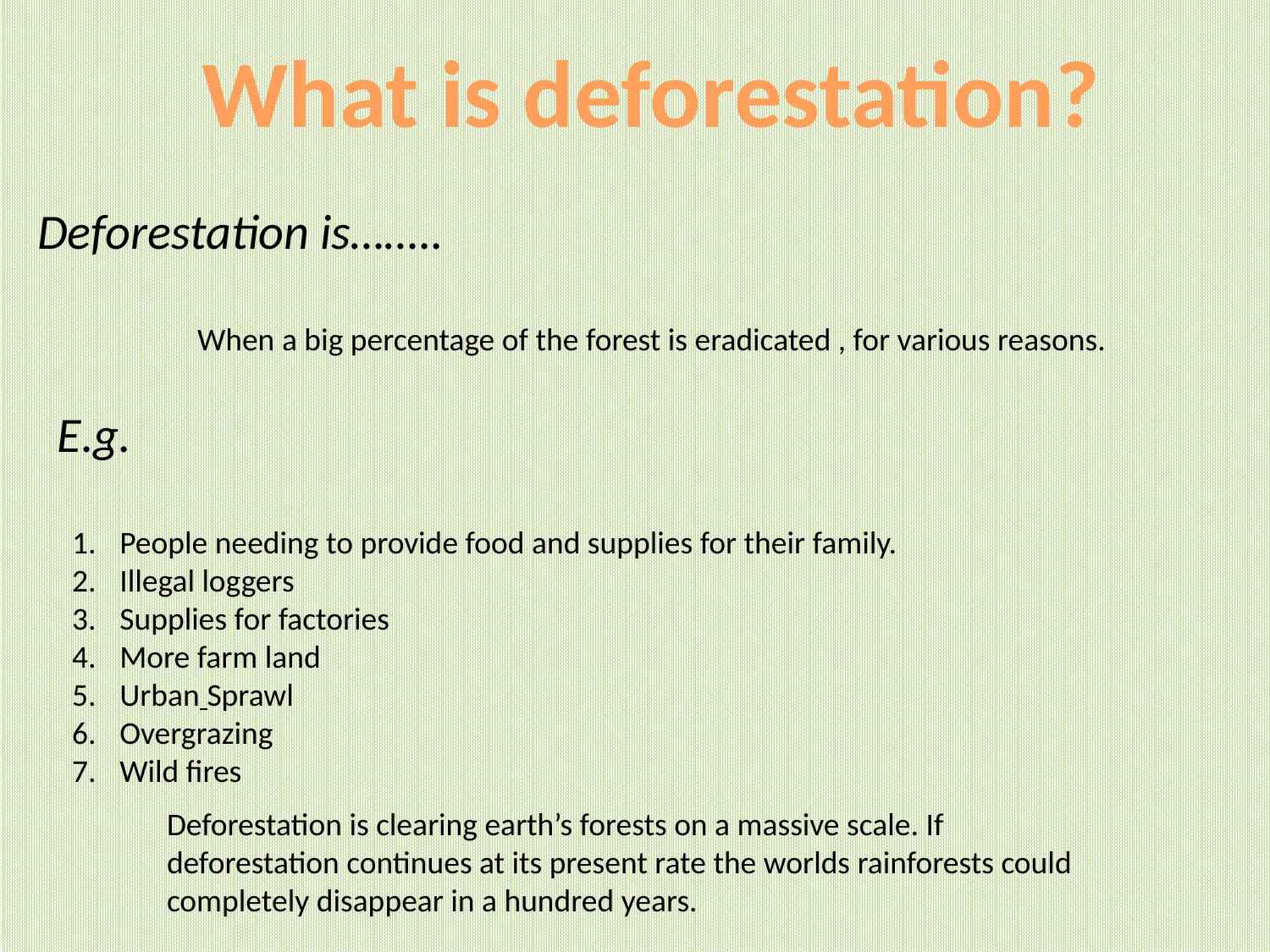

What is deforestation?
Deforestation is……..
.
When a big percentage of the forest is eradicated , for various reasons.

E.g.
People needing to provide food and supplies for their family.
Illegal loggers
Supplies for factories
More farm land
Urban Sprawl
Overgrazing
Wild fires
Deforestation is clearing earth’s forests on a massive scale. If deforestation continues at its present rate the worlds rainforests could completely disappear in a hundred years.